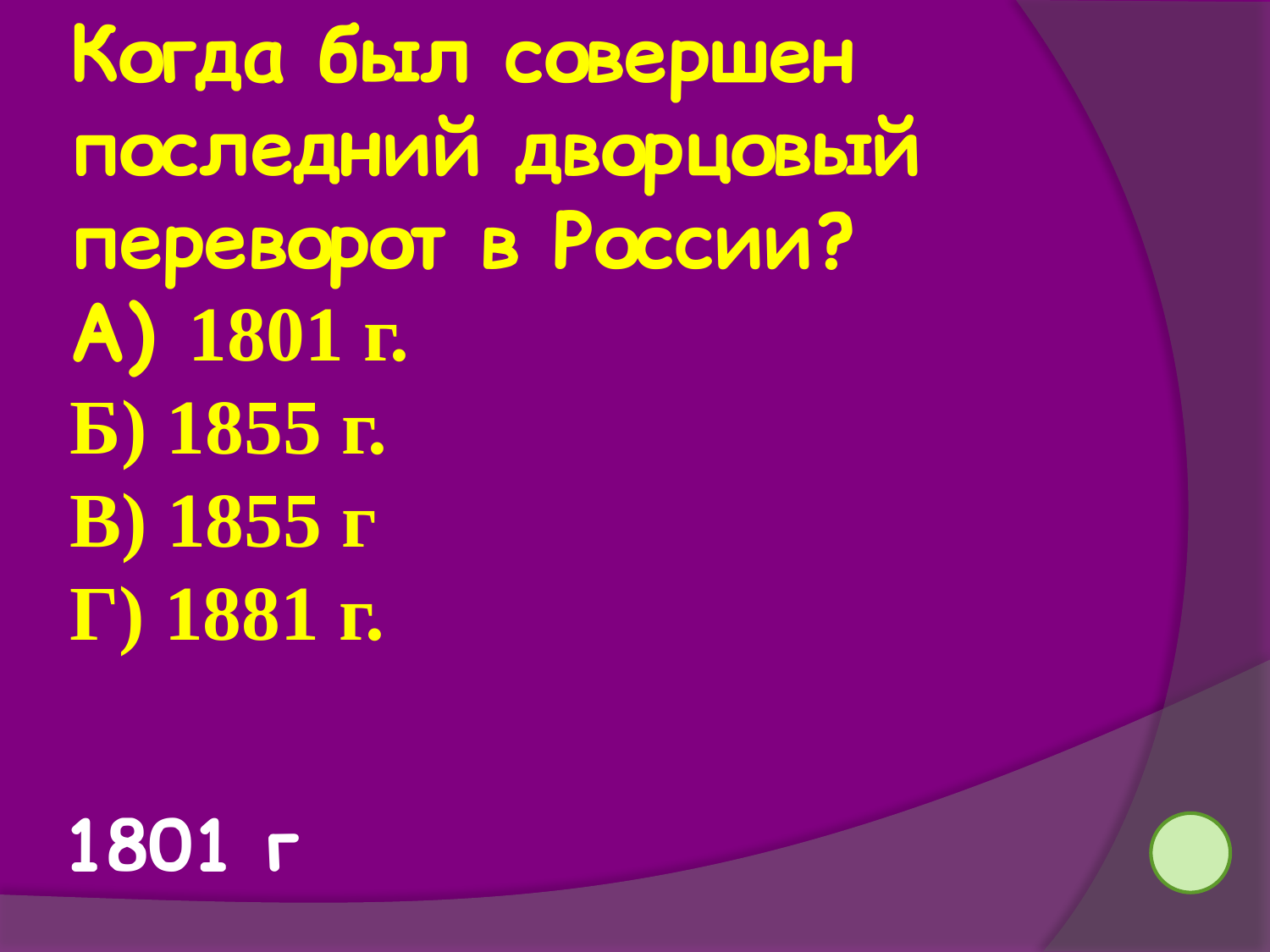

# Когда был совершен последний дворцовый переворот в России? А) 1801 г. Б) 1855 г. В) 1855 г Г) 1881 г.
1801 г